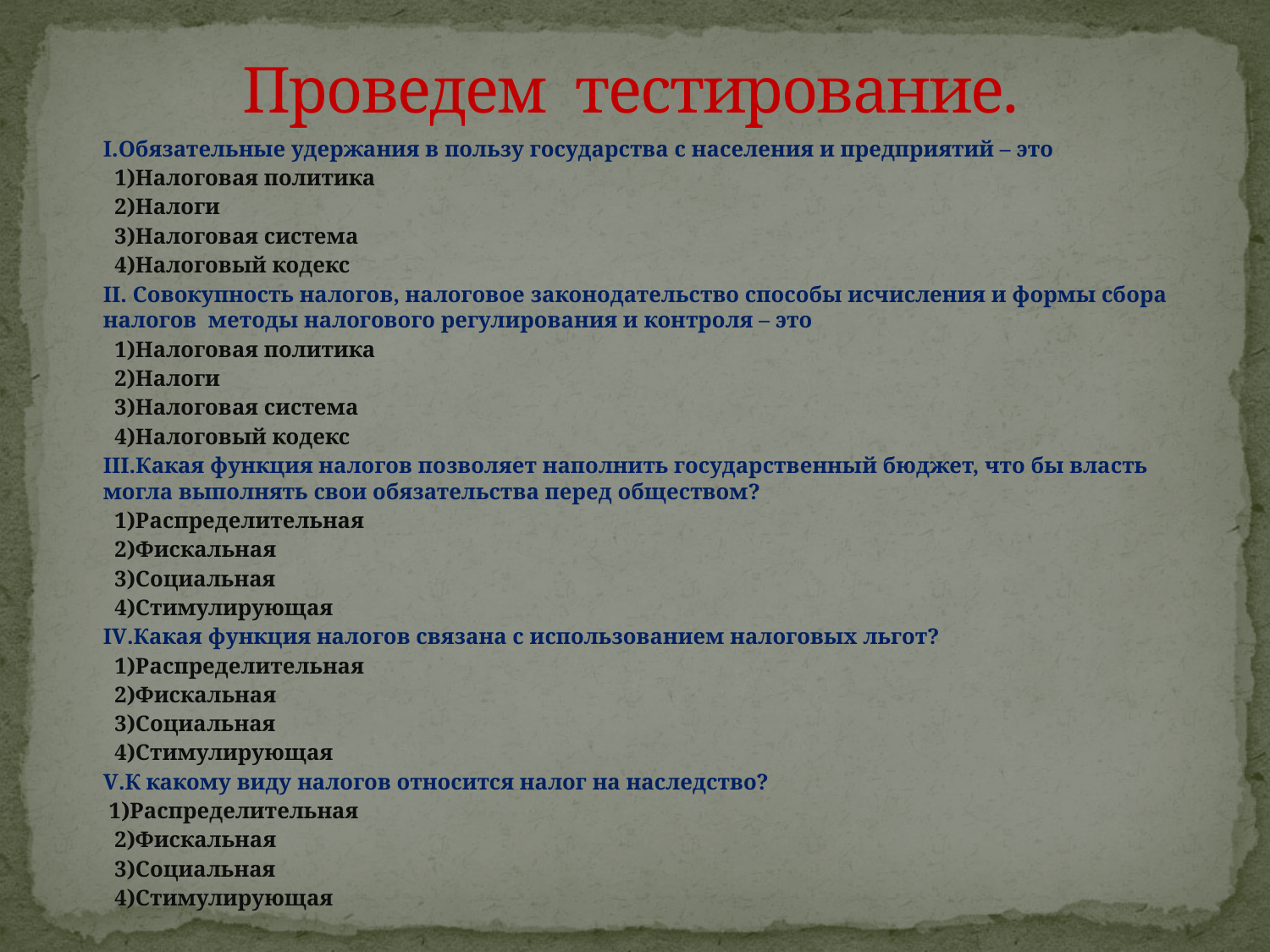

# Проведем  тестирование.
I.Обязательные удержания в пользу государства с населения и предприятий – это
  1)Налоговая политика
  2)Налоги
  3)Налоговая система
  4)Налоговый кодекс
II. Совокупность налогов, налоговое законодательство способы исчисления и формы сбора налогов  методы налогового регулирования и контроля – это
  1)Налоговая политика
  2)Налоги
  3)Налоговая система
  4)Налоговый кодекс
III.Какая функция налогов позволяет наполнить государственный бюджет, что бы власть могла выполнять свои обязательства перед обществом?
  1)Распределительная
  2)Фискальная
  3)Социальная
  4)Стимулирующая
IV.Какая функция налогов связана с использованием налоговых льгот?
  1)Распределительная
  2)Фискальная
  3)Социальная
  4)Стимулирующая
V.К какому виду налогов относится налог на наследство?
 1)Распределительная
  2)Фискальная
  3)Социальная
  4)Стимулирующая